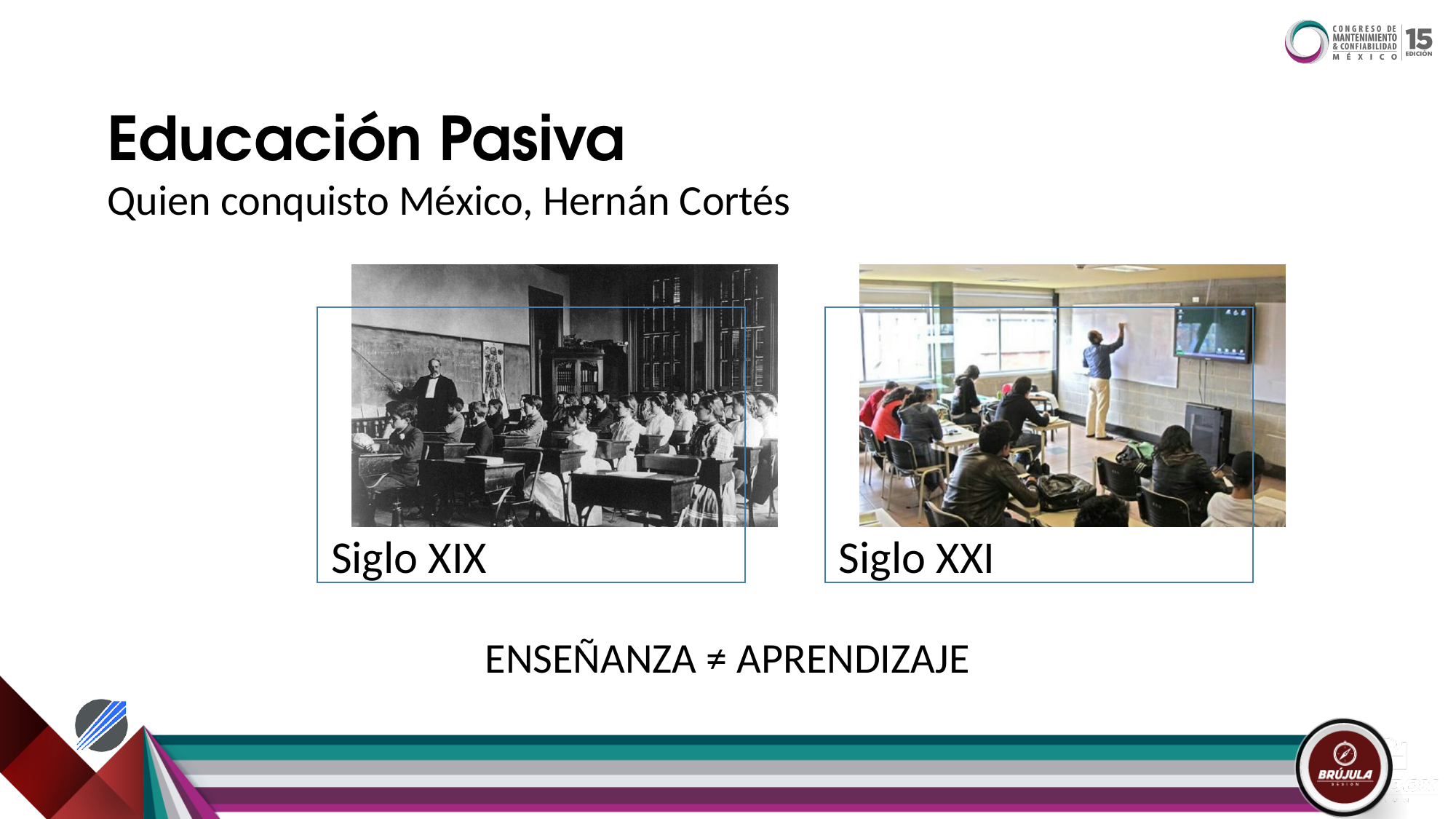

Educación Pasiva
Quien conquisto México, Hernán Cortés

ENSEÑANZA ≠ APRENDIZAJE

Siglo XIX
Siglo XXI